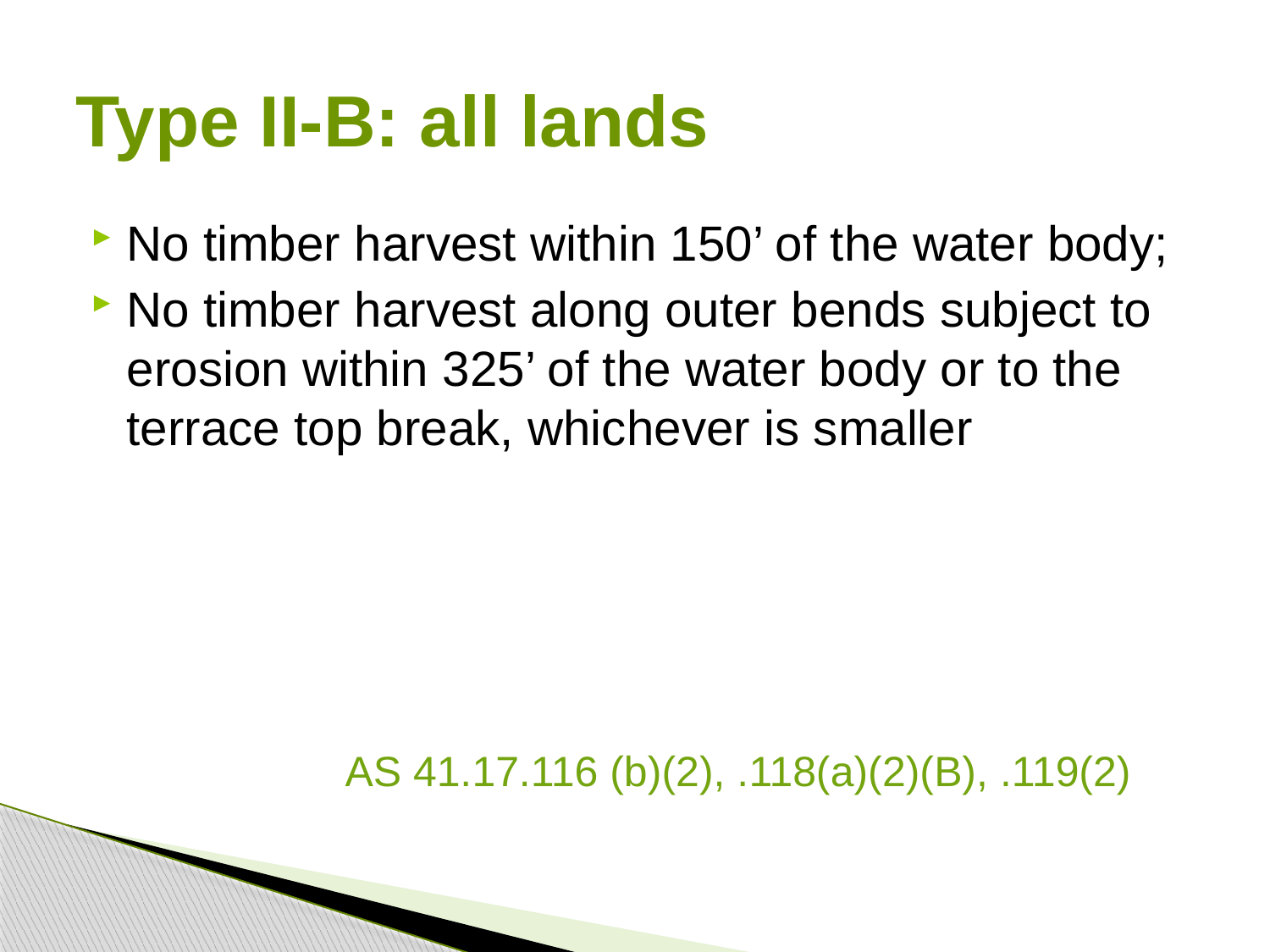

# Type II-B: all lands
No timber harvest within 150’ of the water body;
No timber harvest along outer bends subject to erosion within 325’ of the water body or to the terrace top break, whichever is smaller

		AS 41.17.116 (b)(2), .118(a)(2)(B), .119(2)